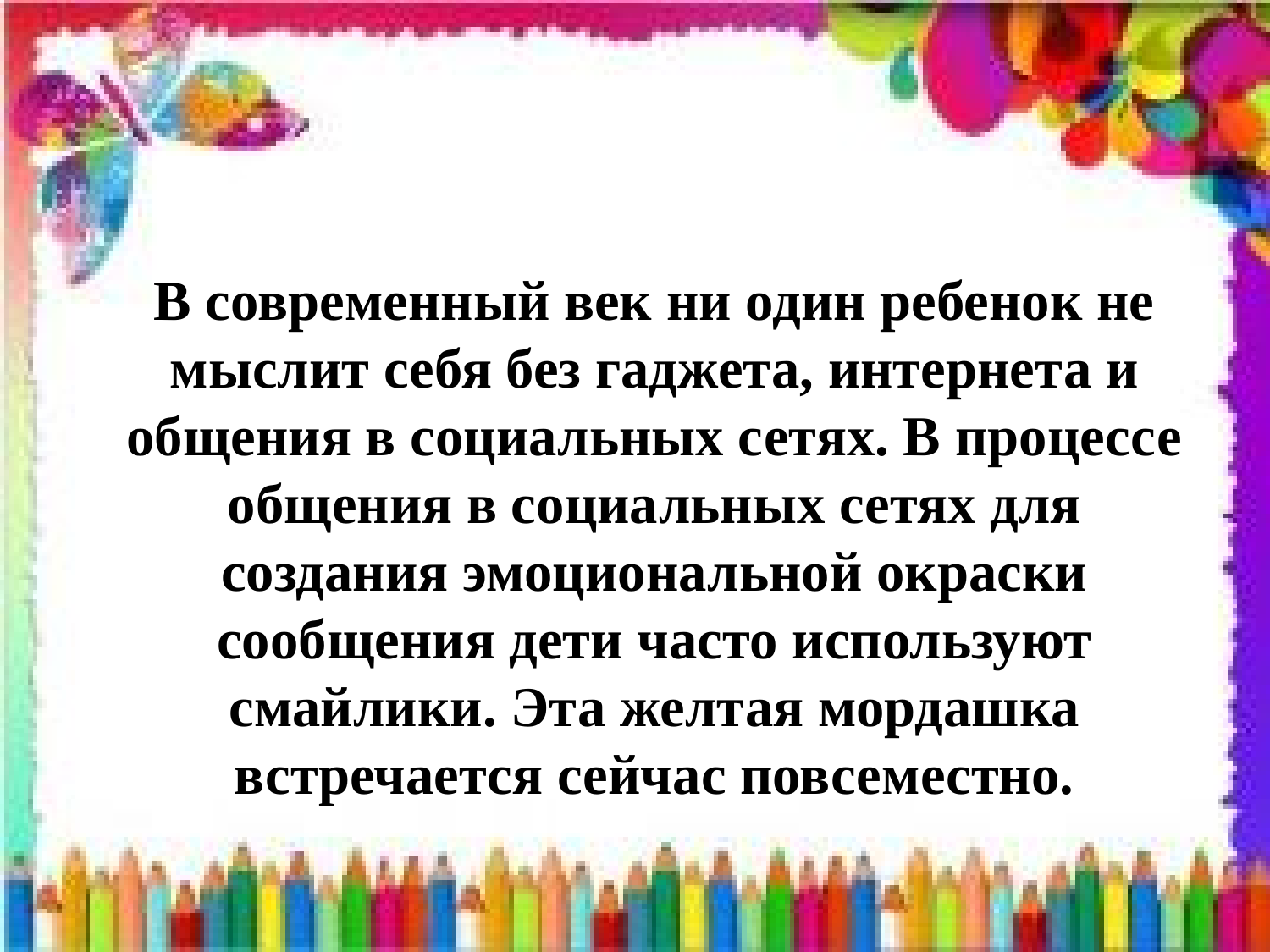

В современный век ни один ребенок не мыслит себя без гаджета, интернета и общения в социальных сетях. В процессе общения в социальных сетях для создания эмоциональной окраски сообщения дети часто используют смайлики. Эта желтая мордашка встречается сейчас повсеместно.